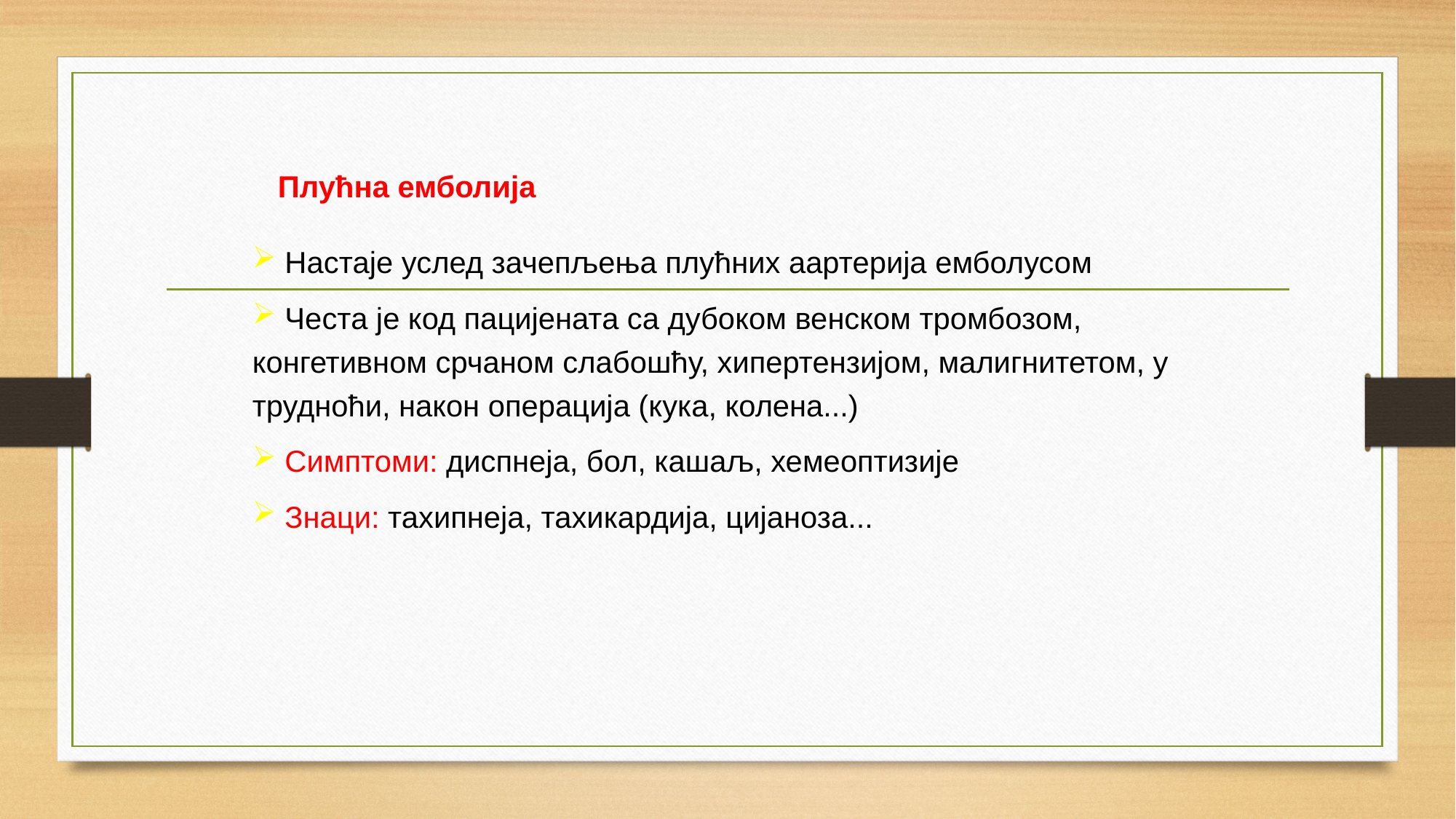

Плућна емболија
 Настаје услед зачепљења плућних аартерија емболусом
 Честа је код пацијената са дубоком венском тромбозом, конгетивном срчаном слабошћу, хипертензијом, малигнитетом, у трудноћи, након операција (кука, колена...)
 Симптоми: диспнеја, бол, кашаљ, хемеоптизије
 Знаци: тахипнеја, тахикардија, цијаноза...